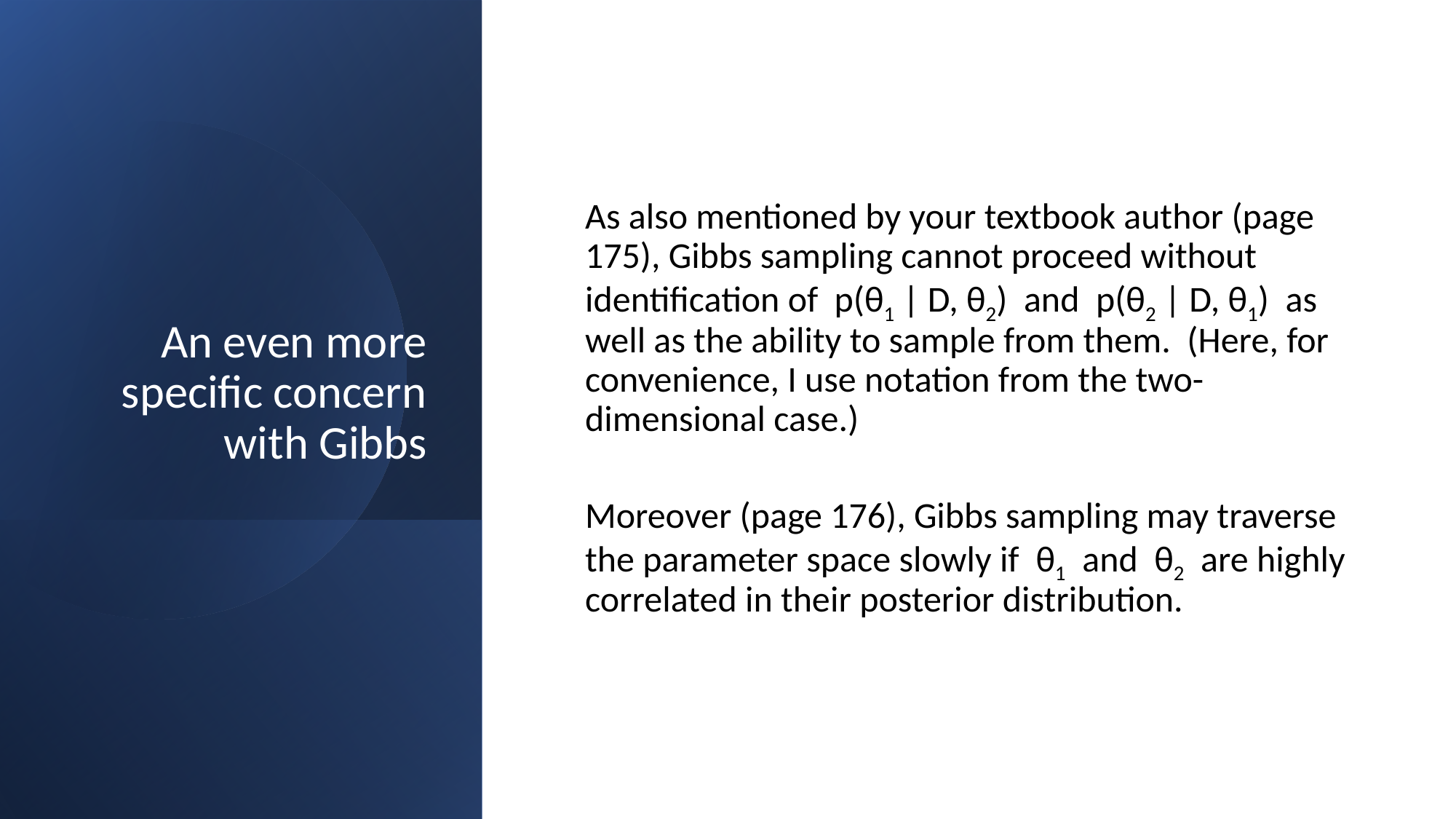

# An even more specific concern with Gibbs
As also mentioned by your textbook author (page 175), Gibbs sampling cannot proceed without identification of  p(θ1 | D, θ2)  and  p(θ2 | D, θ1)  as well as the ability to sample from them.  (Here, for convenience, I use notation from the two-dimensional case.)

Moreover (page 176), Gibbs sampling may traverse the parameter space slowly if  θ1  and  θ2  are highly correlated in their posterior distribution.